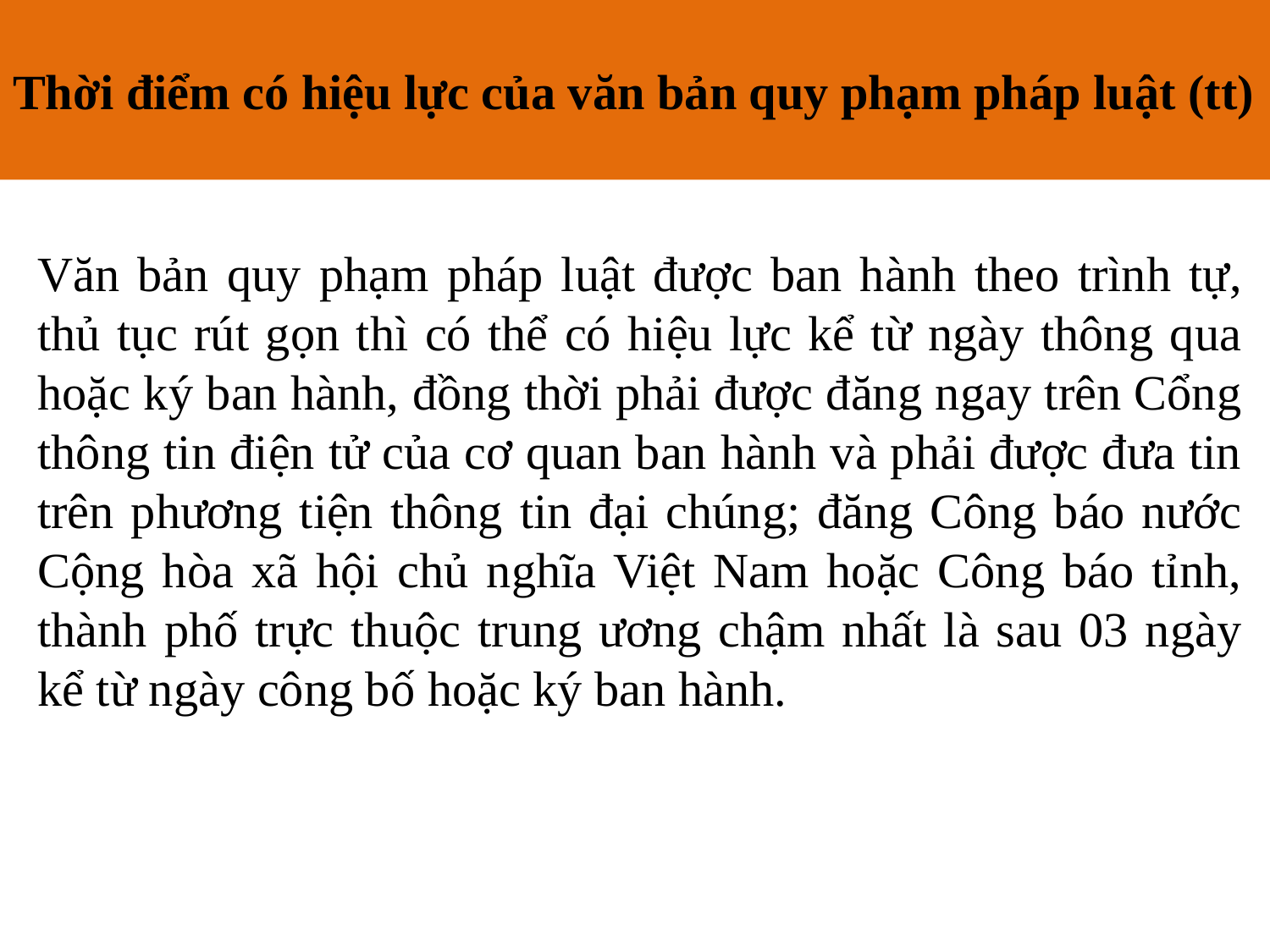

Thời điểm có hiệu lực của văn bản quy phạm pháp luật (tt)
# III. Hiệu lực và nguyên tắc áp dụng văn bản quản lý nhà nước
Văn bản quy phạm pháp luật được ban hành theo trình tự, thủ tục rút gọn thì có thể có hiệu lực kể từ ngày thông qua hoặc ký ban hành, đồng thời phải được đăng ngay trên Cổng thông tin điện tử của cơ quan ban hành và phải được đưa tin trên phương tiện thông tin đại chúng; đăng Công báo nước Cộng hòa xã hội chủ nghĩa Việt Nam hoặc Công báo tỉnh, thành phố trực thuộc trung ương chậm nhất là sau 03 ngày kể từ ngày công bố hoặc ký ban hành.